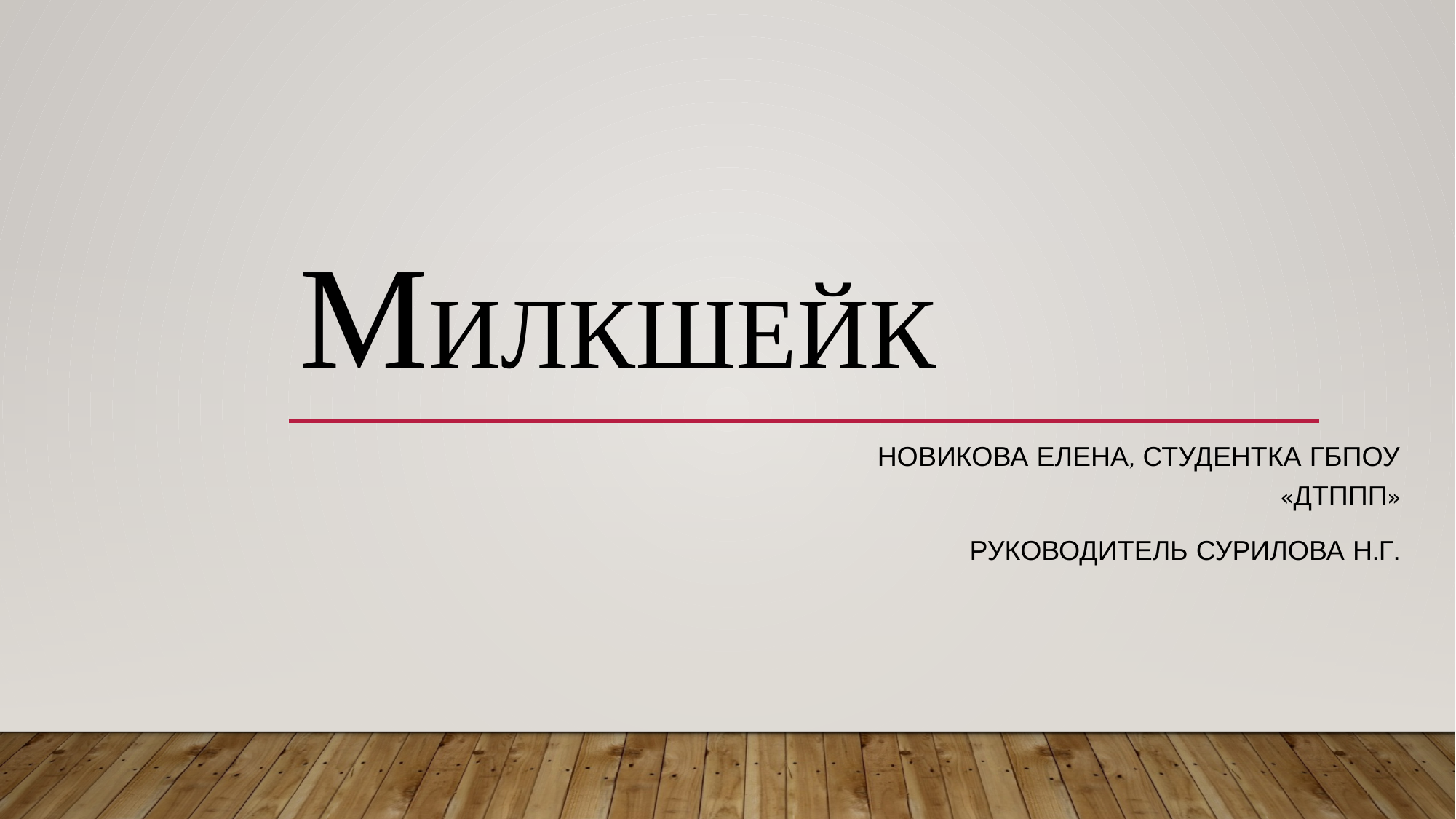

# Милкшейк
Новикова Елена, студентка ГБПОУ «ДТППП»
Руководитель Сурилова Н.Г.